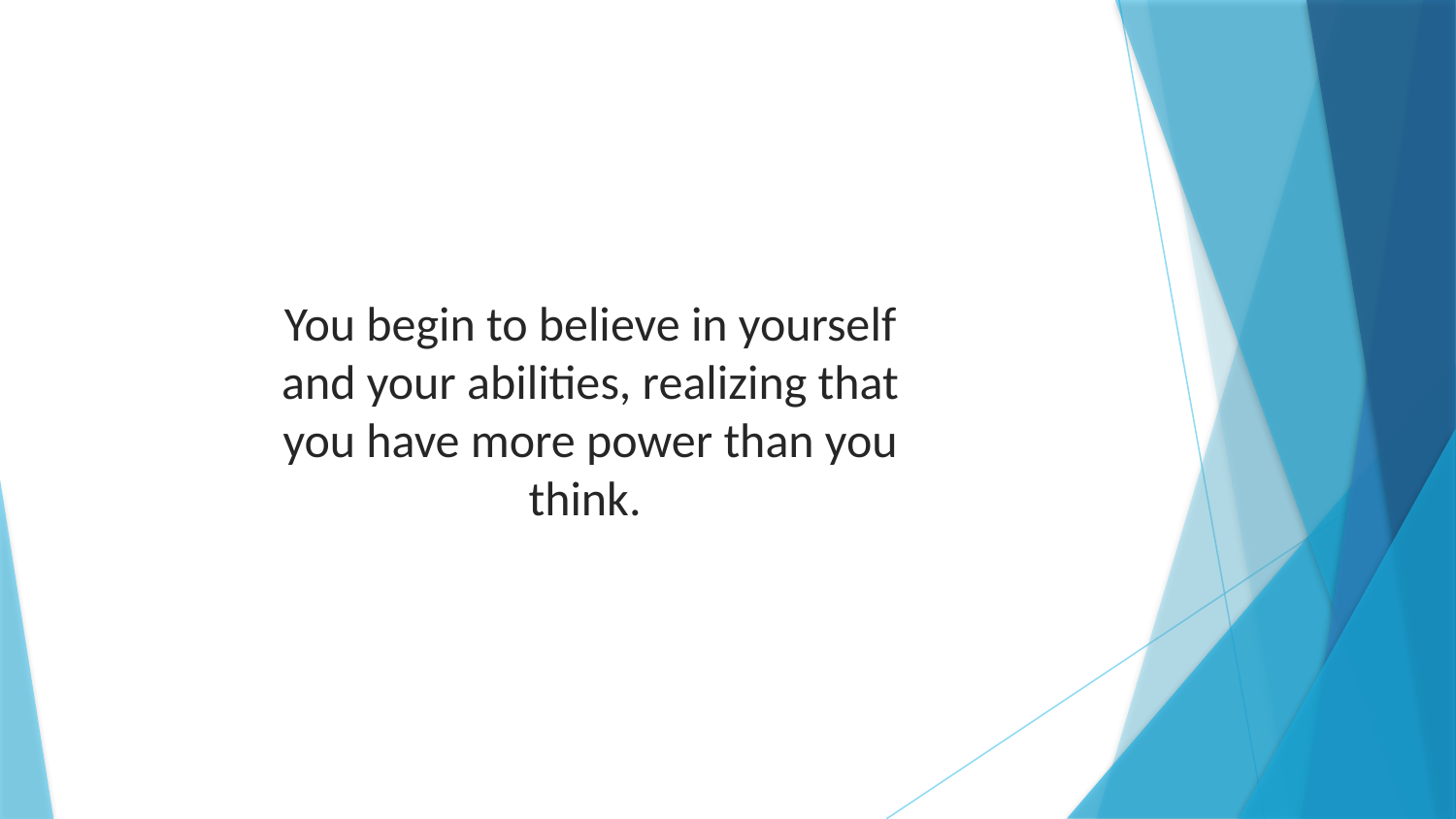

You begin to believe in yourself and your abilities, realizing that you have more power than you think.